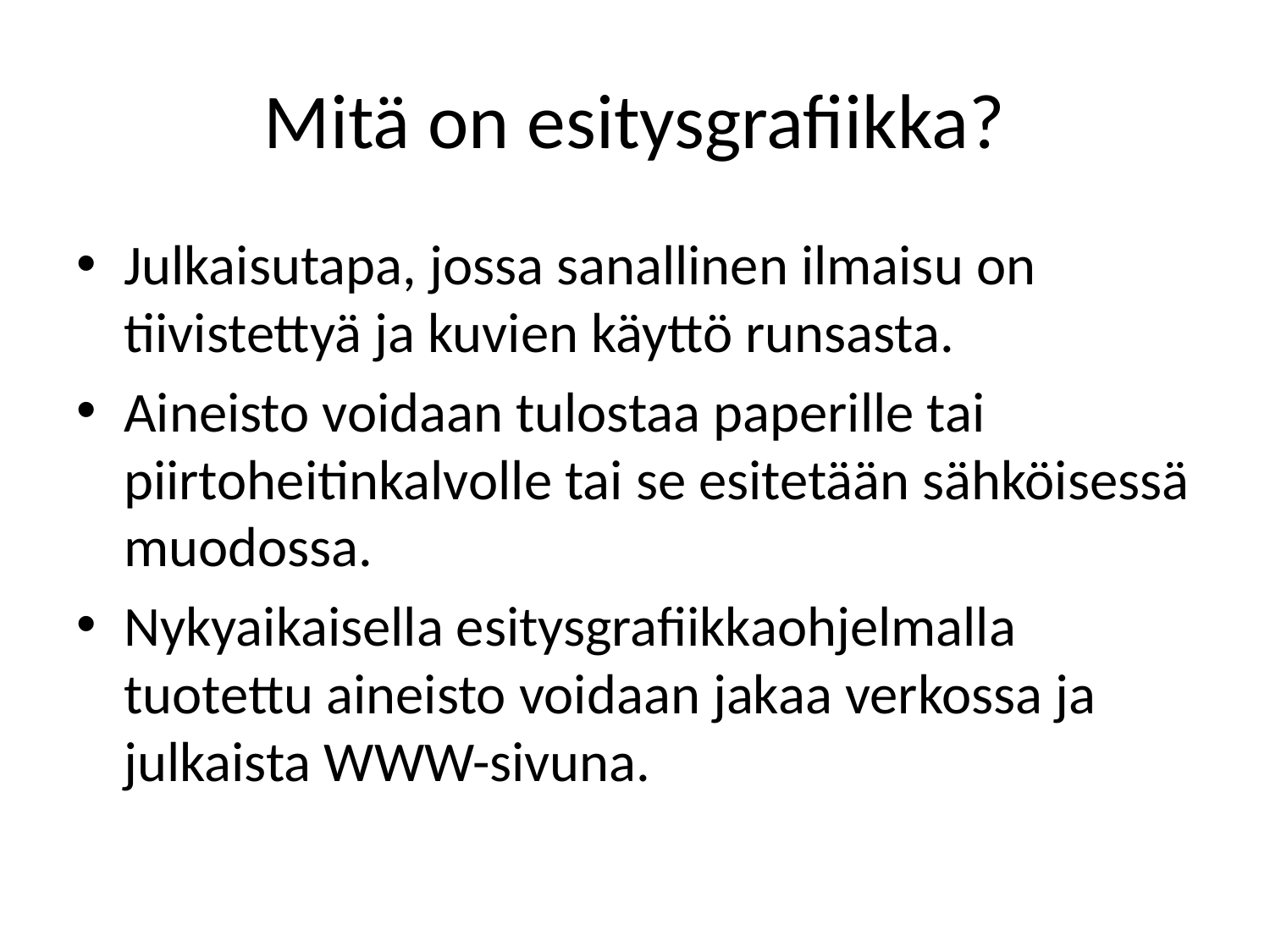

# Mitä on esitysgrafiikka?
Julkaisutapa, jossa sanallinen ilmaisu on tiivistettyä ja kuvien käyttö runsasta.
Aineisto voidaan tulostaa paperille tai piirtoheitinkalvolle tai se esitetään sähköisessä muodossa.
Nykyaikaisella esitysgrafiikkaohjelmalla tuotettu aineisto voidaan jakaa verkossa ja julkaista WWW-sivuna.